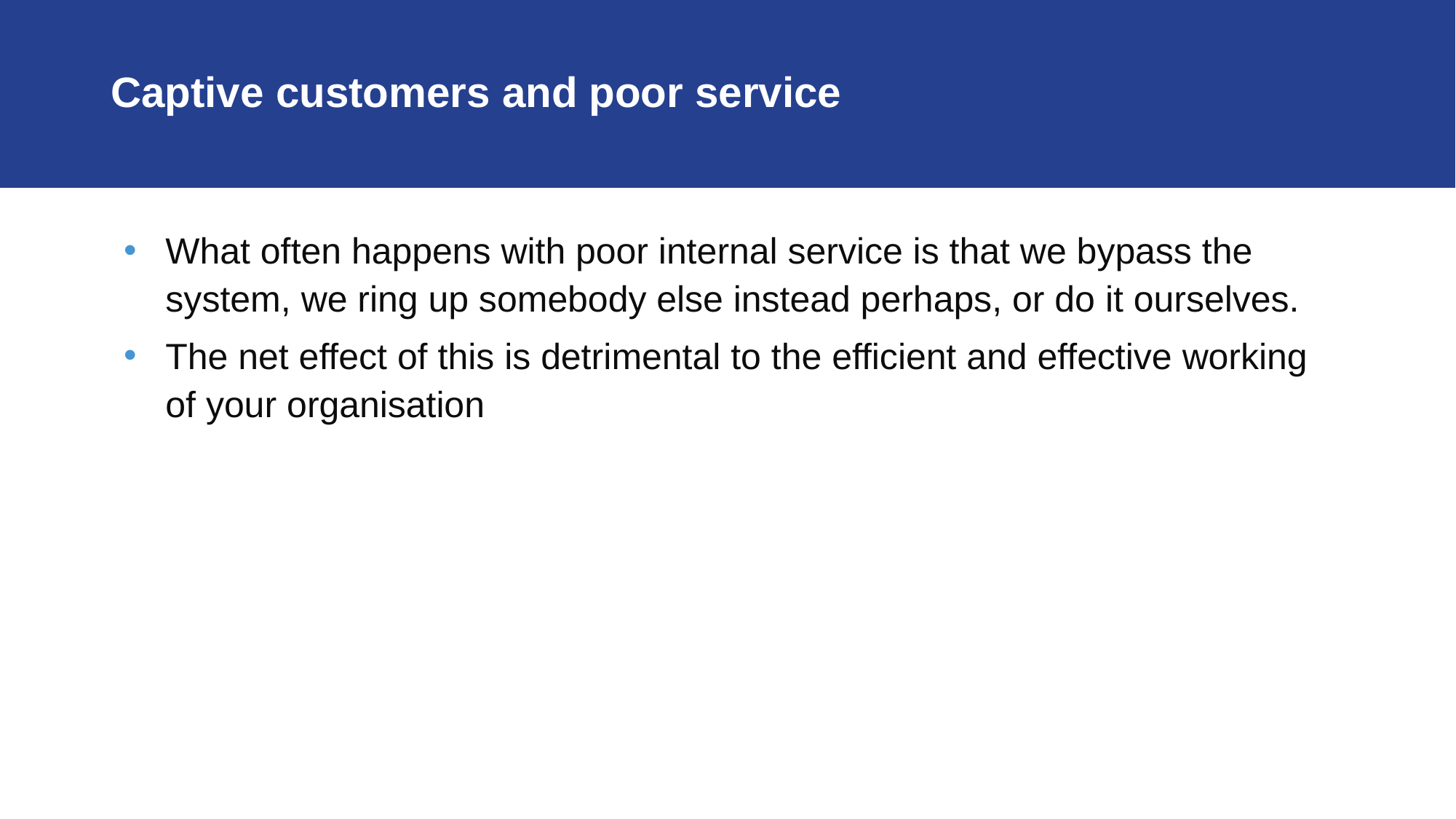

# Captive customers and poor service
What often happens with poor internal service is that we bypass the system, we ring up somebody else instead perhaps, or do it ourselves.
The net effect of this is detrimental to the efficient and effective working of your organisation